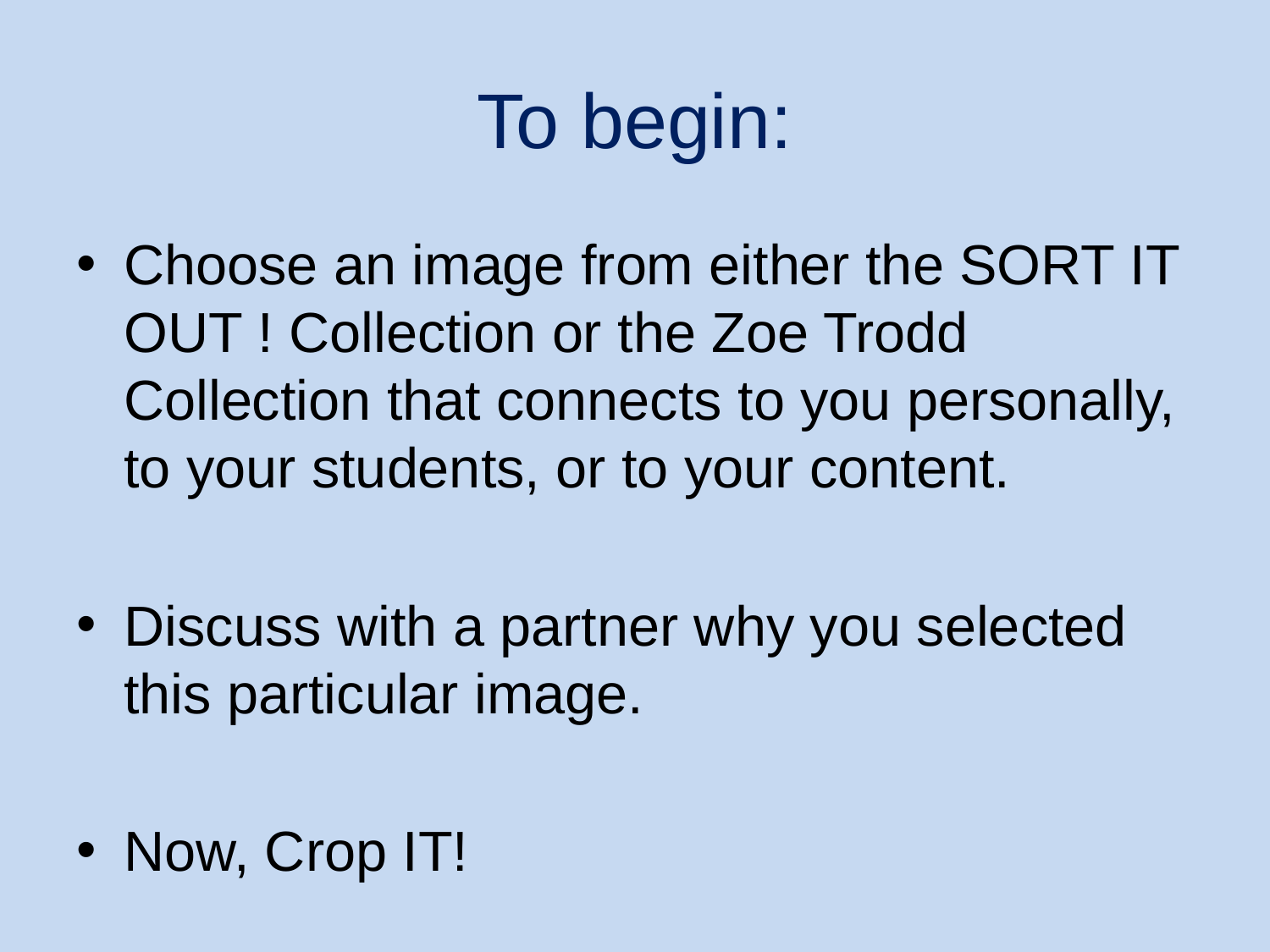

# To begin:
Choose an image from either the SORT IT OUT ! Collection or the Zoe Trodd Collection that connects to you personally, to your students, or to your content.

Discuss with a partner why you selected this particular image.

Now, Crop IT!